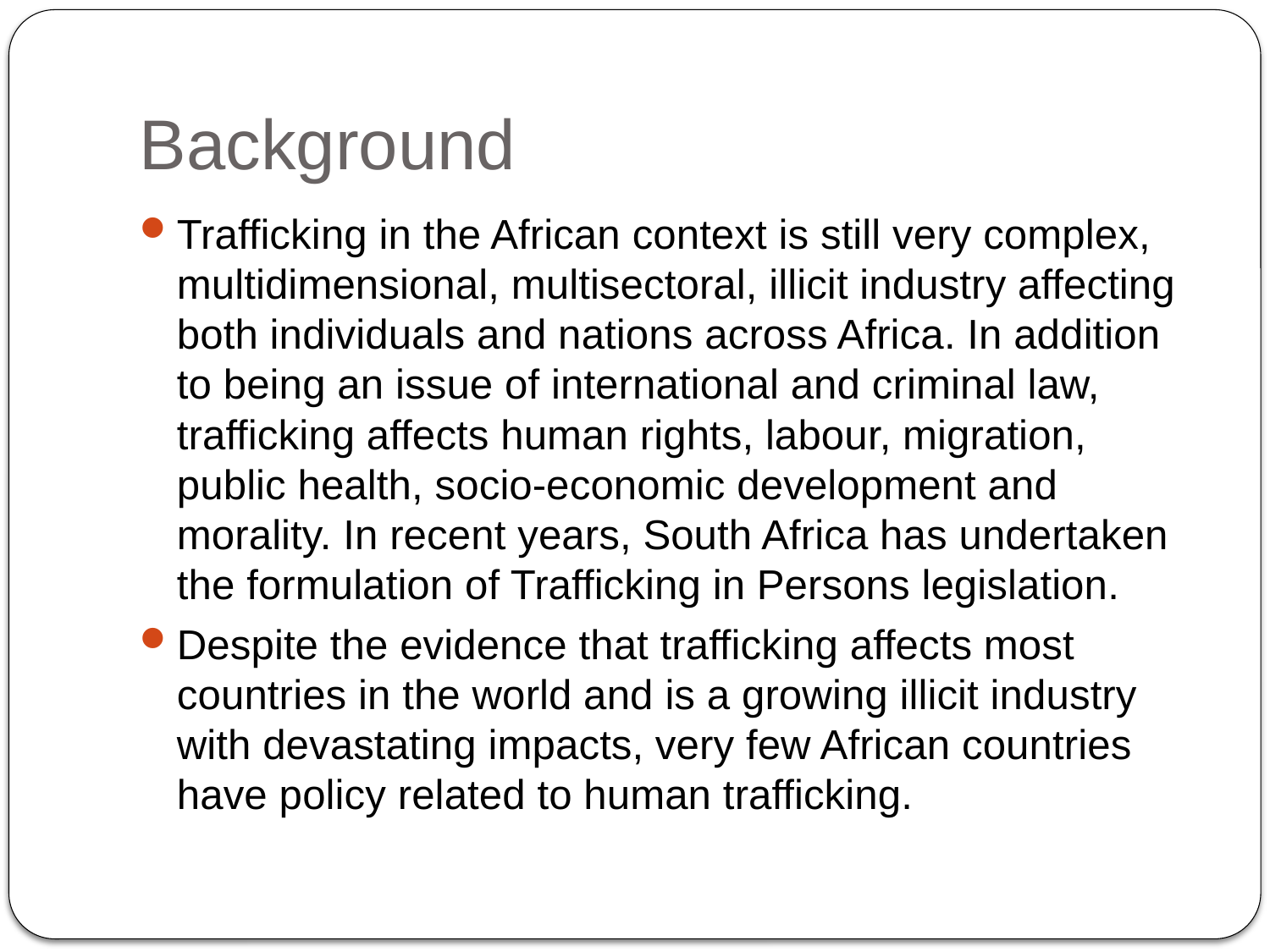

# Background
Trafficking in the African context is still very complex, multidimensional, multisectoral, illicit industry affecting both individuals and nations across Africa. In addition to being an issue of international and criminal law, trafficking affects human rights, labour, migration, public health, socio-economic development and morality. In recent years, South Africa has undertaken the formulation of Trafficking in Persons legislation.
Despite the evidence that trafficking affects most countries in the world and is a growing illicit industry with devastating impacts, very few African countries have policy related to human trafficking.